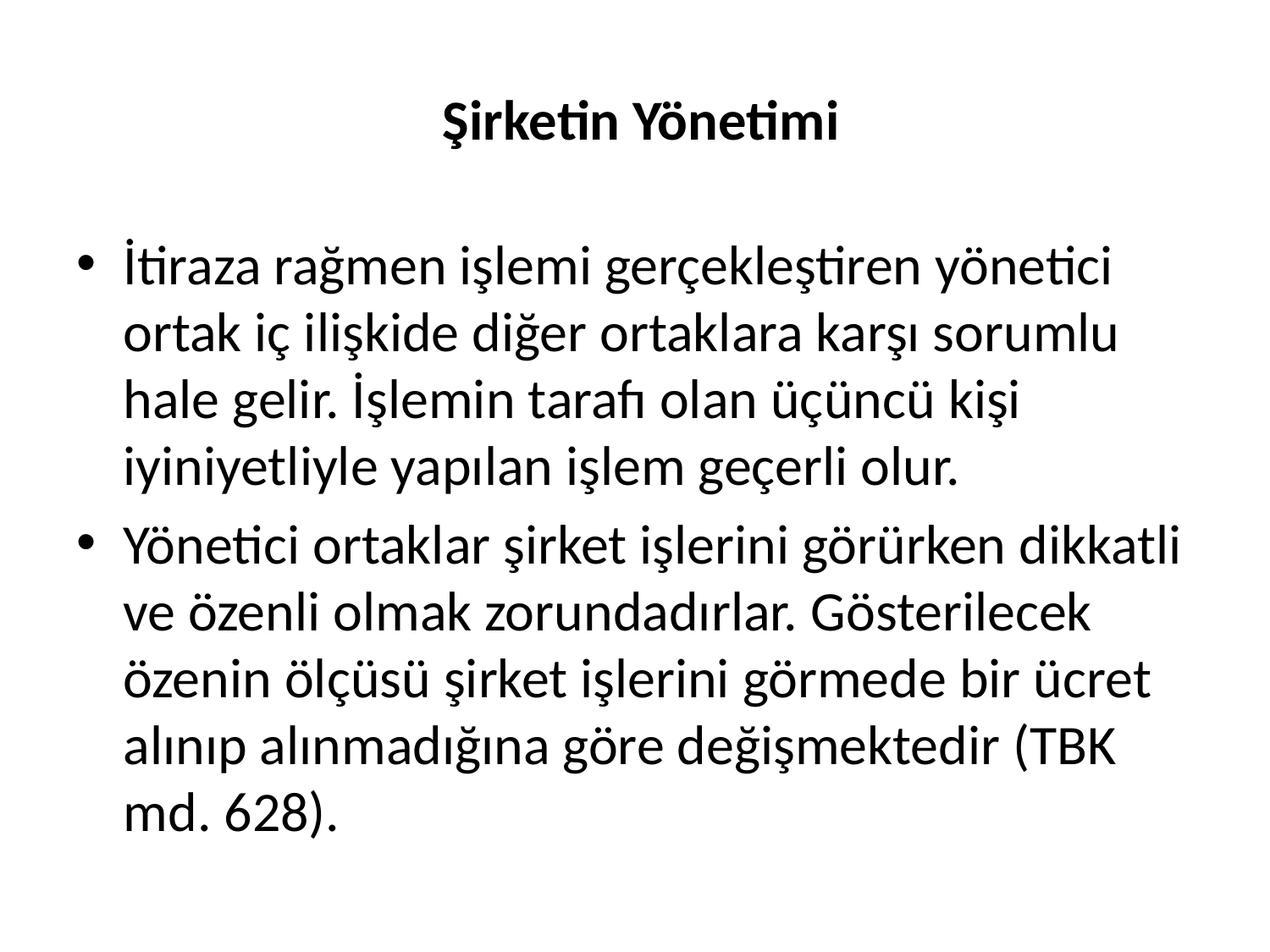

# Şirketin Yönetimi
İtiraza rağmen işlemi gerçekleştiren yönetici ortak iç ilişkide diğer ortaklara karşı sorumlu hale gelir. İşlemin tarafı olan üçüncü kişi iyiniyetliyle yapılan işlem geçerli olur.
Yönetici ortaklar şirket işlerini görürken dikkatli ve özenli olmak zorundadırlar. Gösterilecek özenin ölçüsü şirket işlerini görmede bir ücret alınıp alınmadığına göre değişmektedir (TBK md. 628).